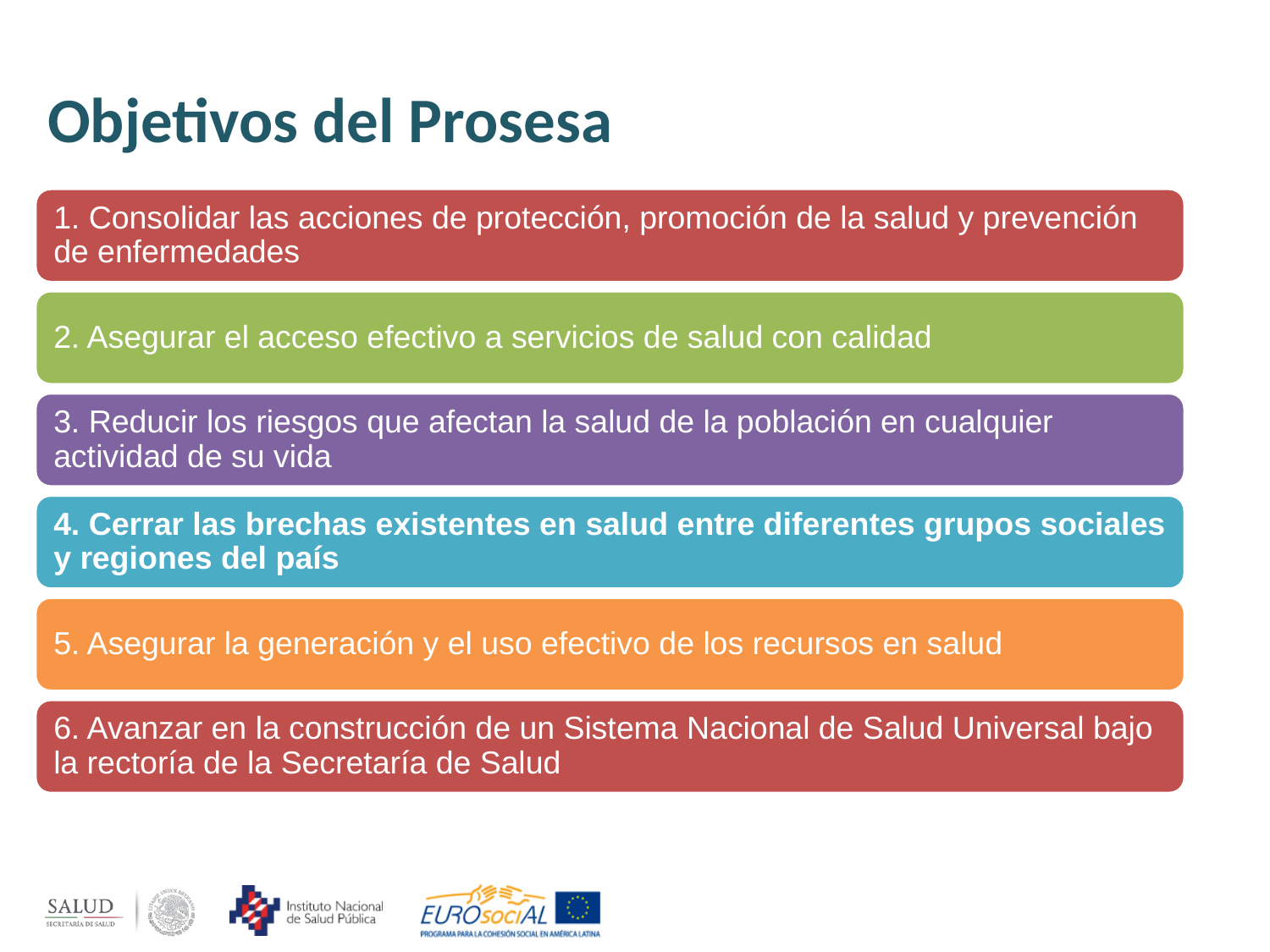

# Objetivos del Prosesa
1. Consolidar las acciones de protección, promoción de la salud y prevención de enfermedades
2. Asegurar el acceso efectivo a servicios de salud con calidad
3. Reducir los riesgos que afectan la salud de la población en cualquier actividad de su vida
4. Cerrar las brechas existentes en salud entre diferentes grupos sociales y regiones del país
5. Asegurar la generación y el uso efectivo de los recursos en salud
6. Avanzar en la construcción de un Sistema Nacional de Salud Universal bajo la rectoría de la Secretaría de Salud